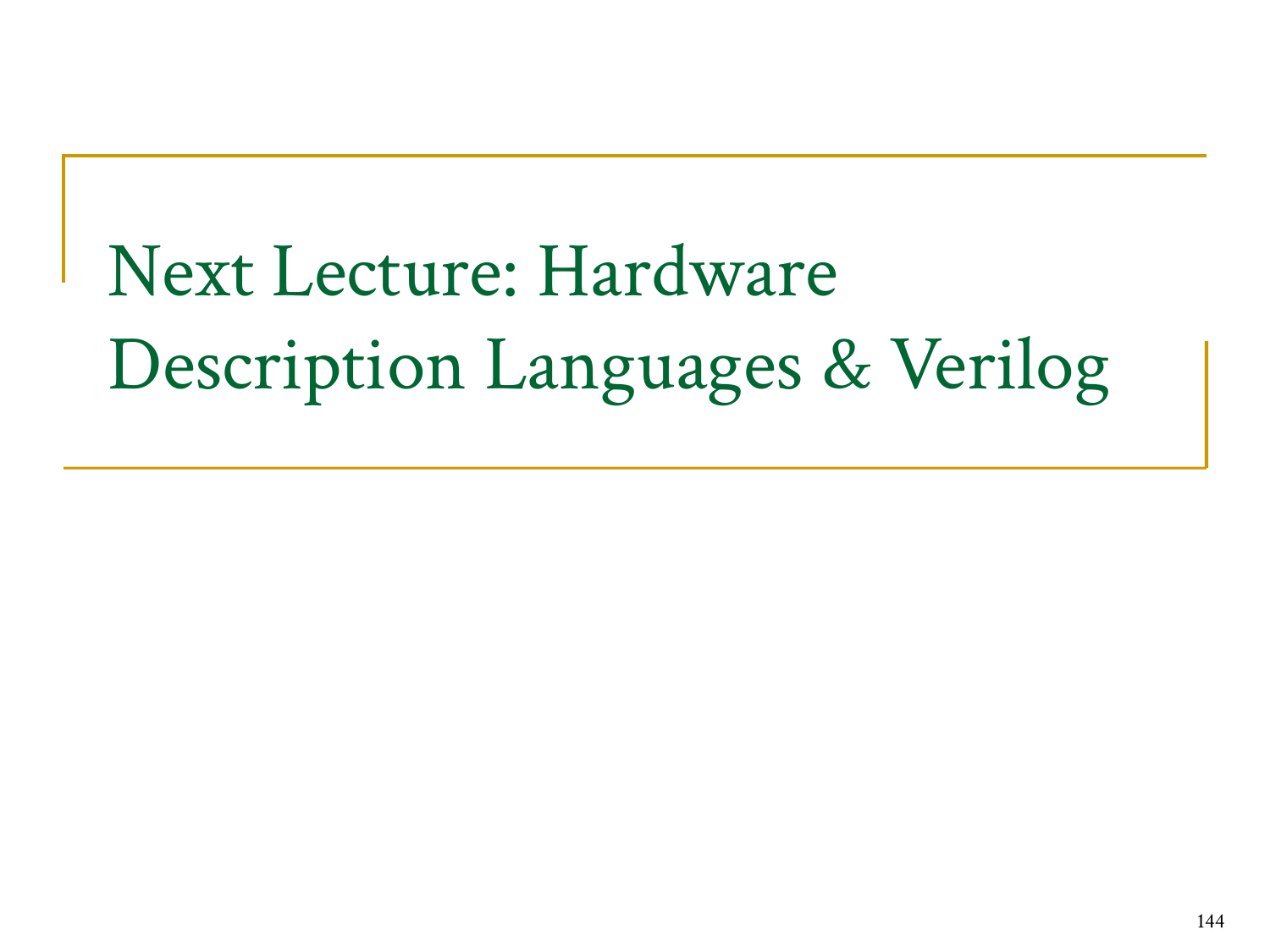

# Next Lecture: Hardware Description Languages & Verilog

144